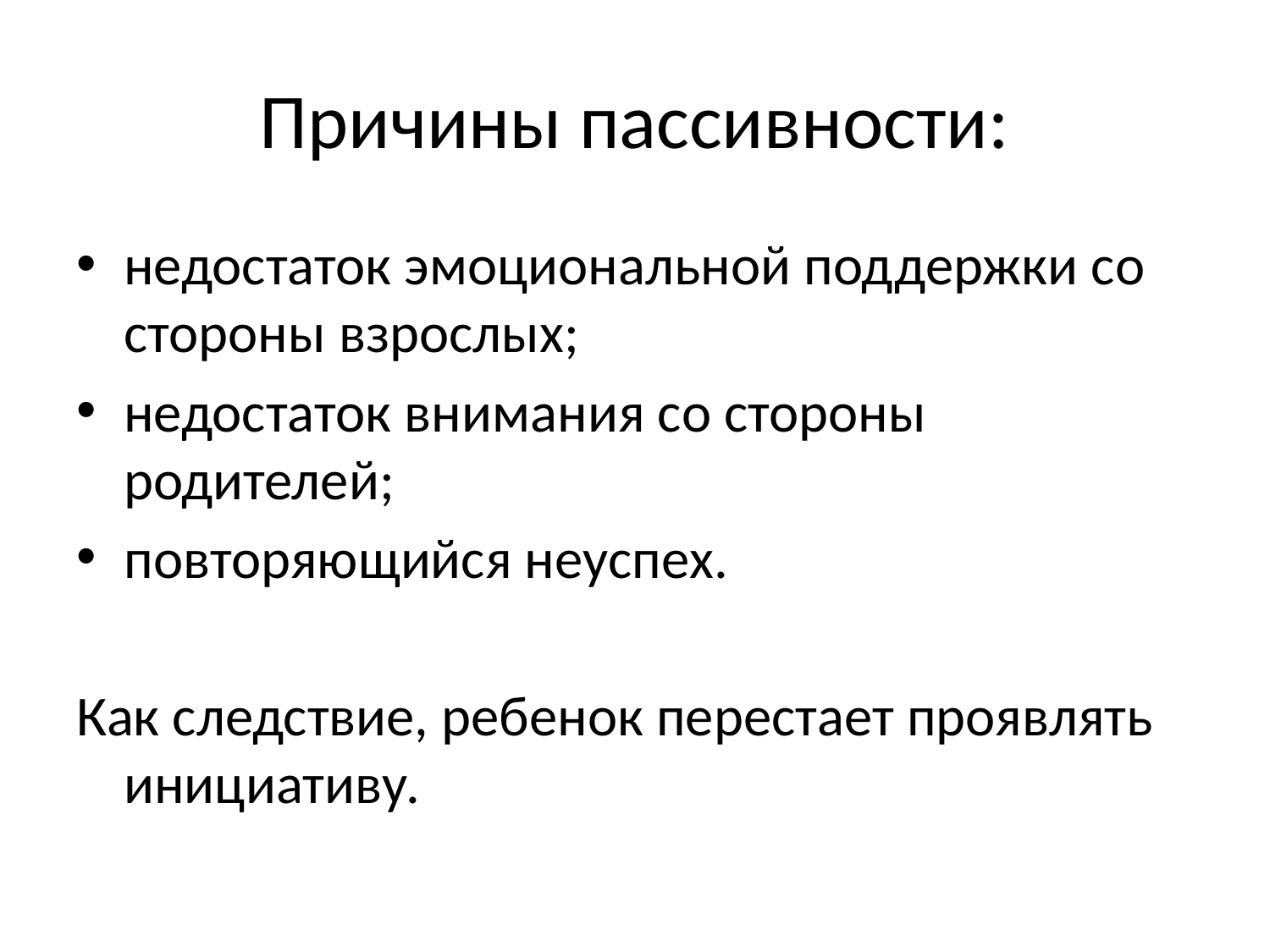

# Причины пассивности:
недостаток эмоциональной поддержки со стороны взрослых;
недостаток внимания со стороны родителей;
повторяющийся неуспех.

Как следствие, ребенок перестает проявлять инициативу.